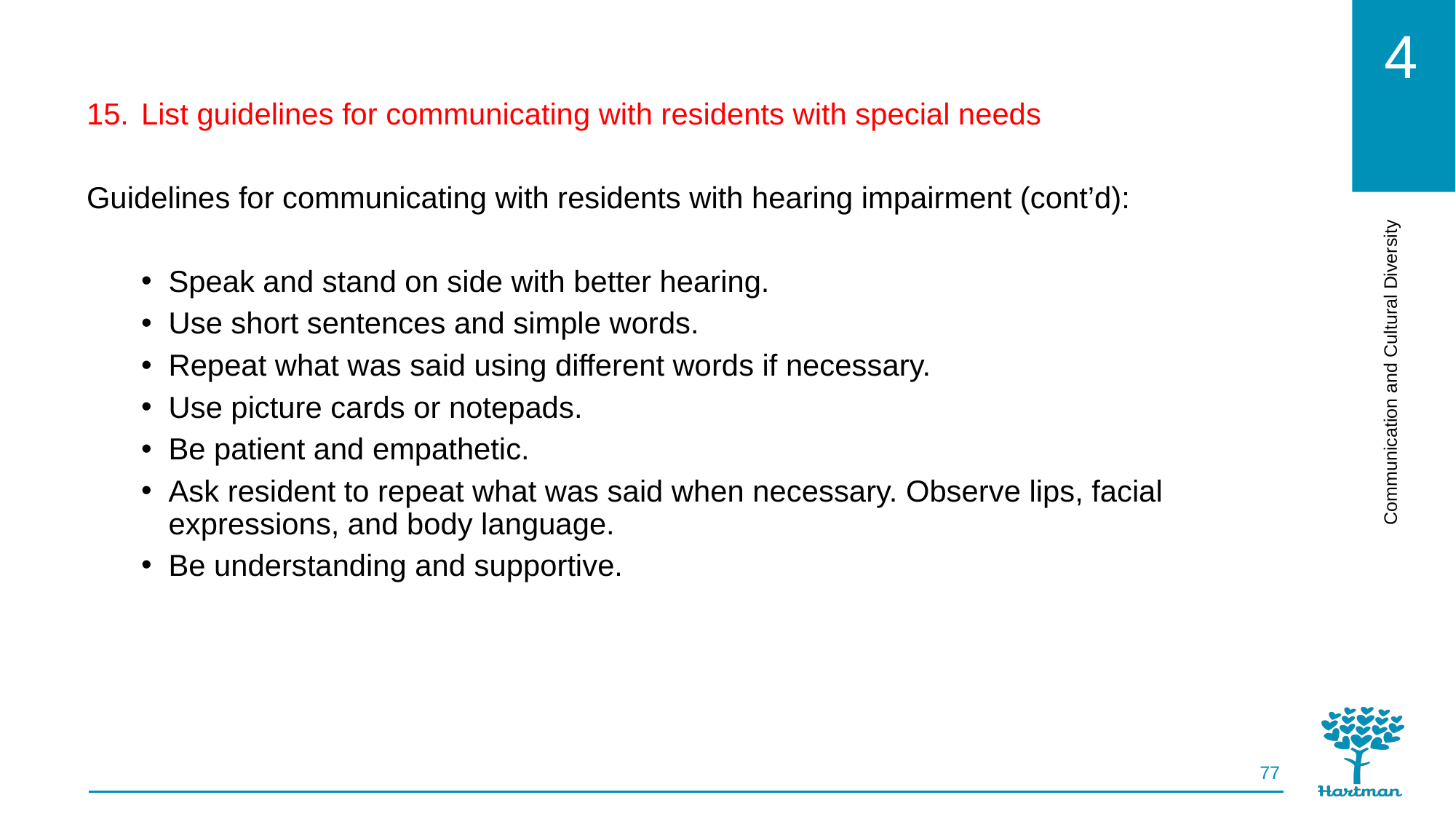

List guidelines for communicating with residents with special needs

Guidelines for communicating with residents with hearing impairment (cont’d):

Speak and stand on side with better hearing.
Use short sentences and simple words.
Repeat what was said using different words if necessary.
Use picture cards or notepads.
Be patient and empathetic.
Ask resident to repeat what was said when necessary. Observe lips, facial expressions, and body language.
Be understanding and supportive.

77